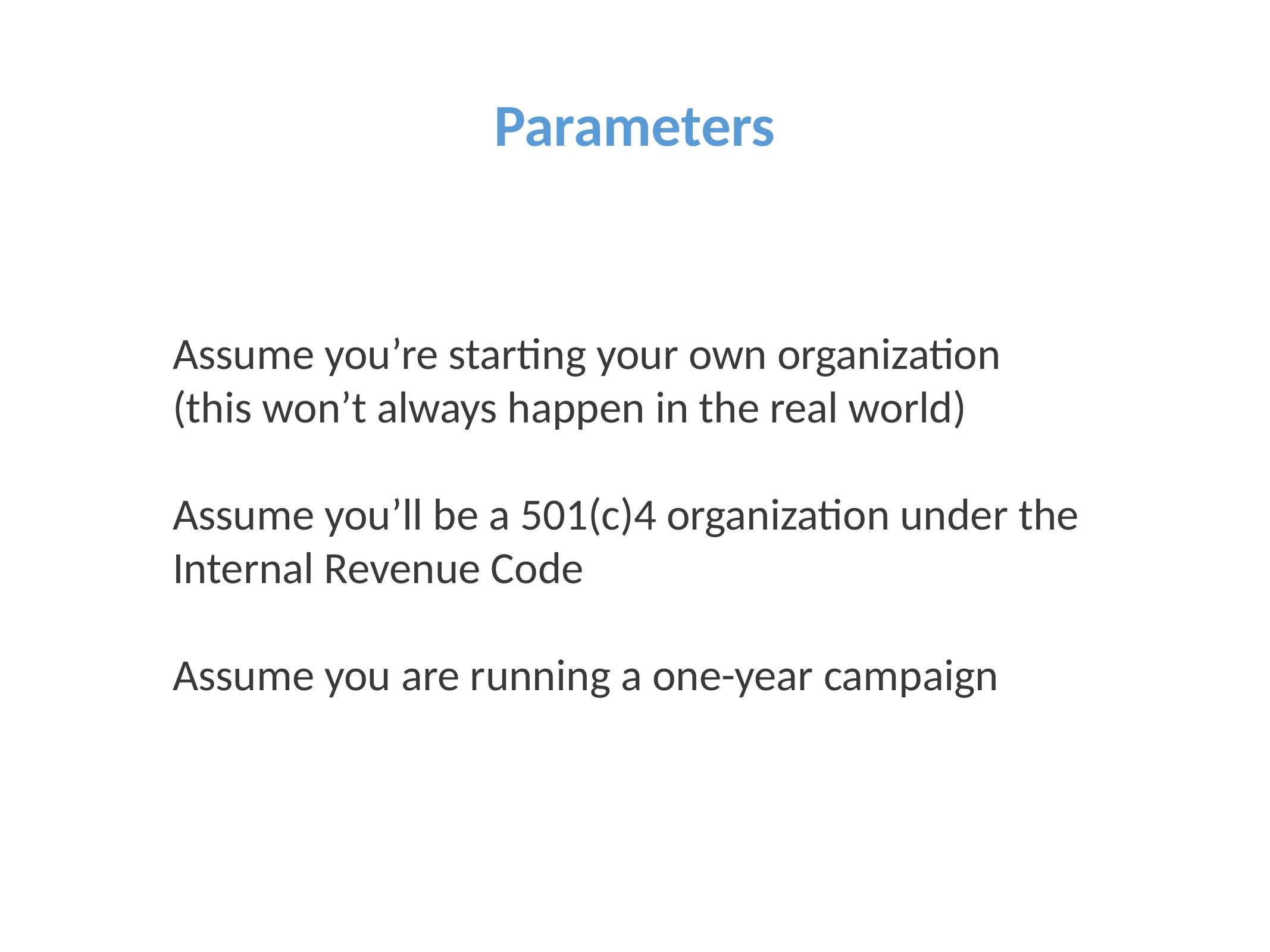

Parameters
Assume you’re starting your own organization (this won’t always happen in the real world)

Assume you’ll be a 501(c)4 organization under the Internal Revenue Code

Assume you are running a one-year campaign